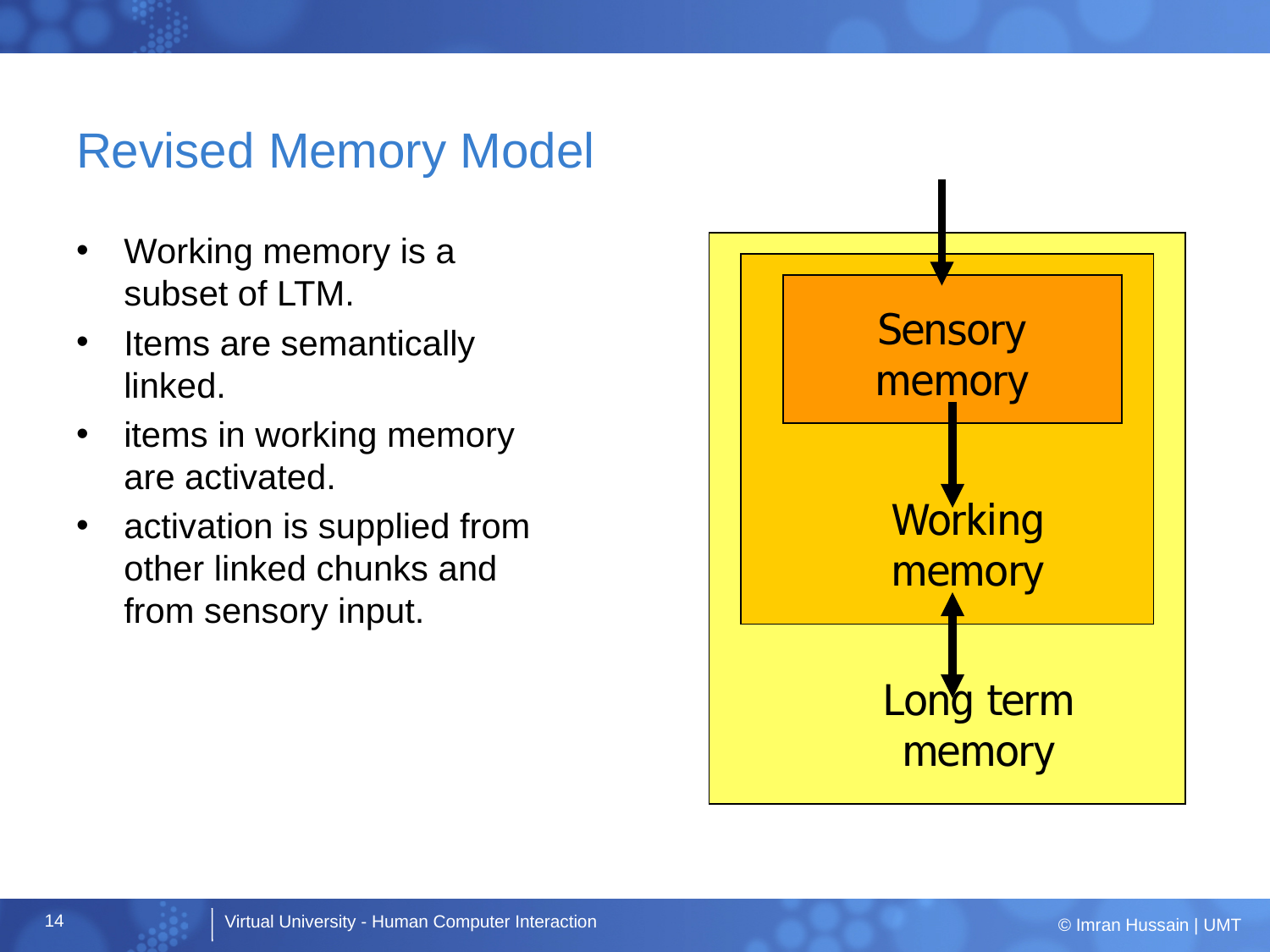

# Revised Memory Model
Working memory is a subset of LTM.
Items are semantically linked.
items in working memory are activated.
activation is supplied from other linked chunks and from sensory input.

Sensory memory
Working memory
Long term memory